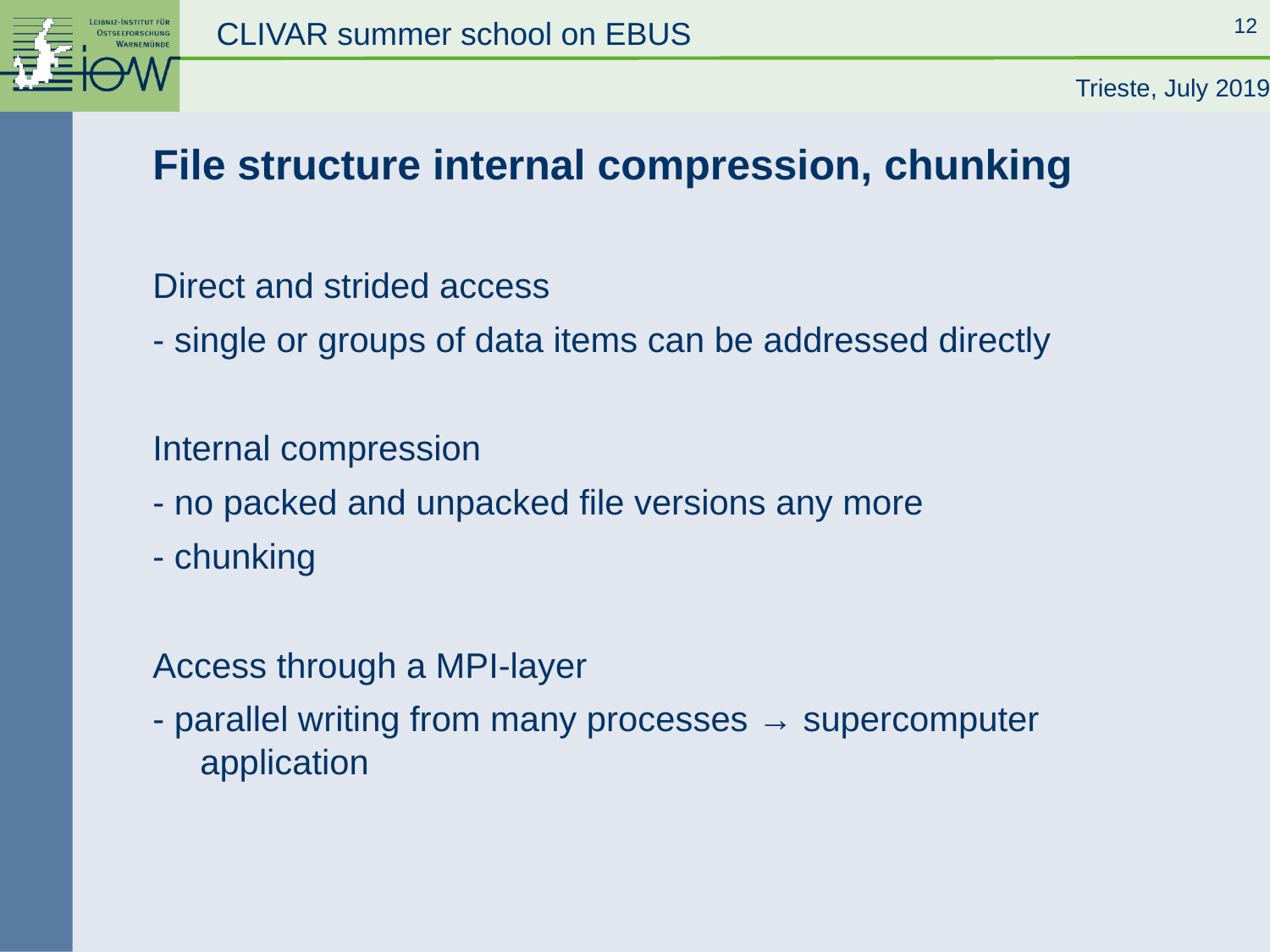

12
File structure internal compression, chunking

Direct and strided access
- single or groups of data items can be addressed directly

Internal compression
- no packed and unpacked file versions any more
- chunking

Access through a MPI-layer
- parallel writing from many processes → supercomputer application